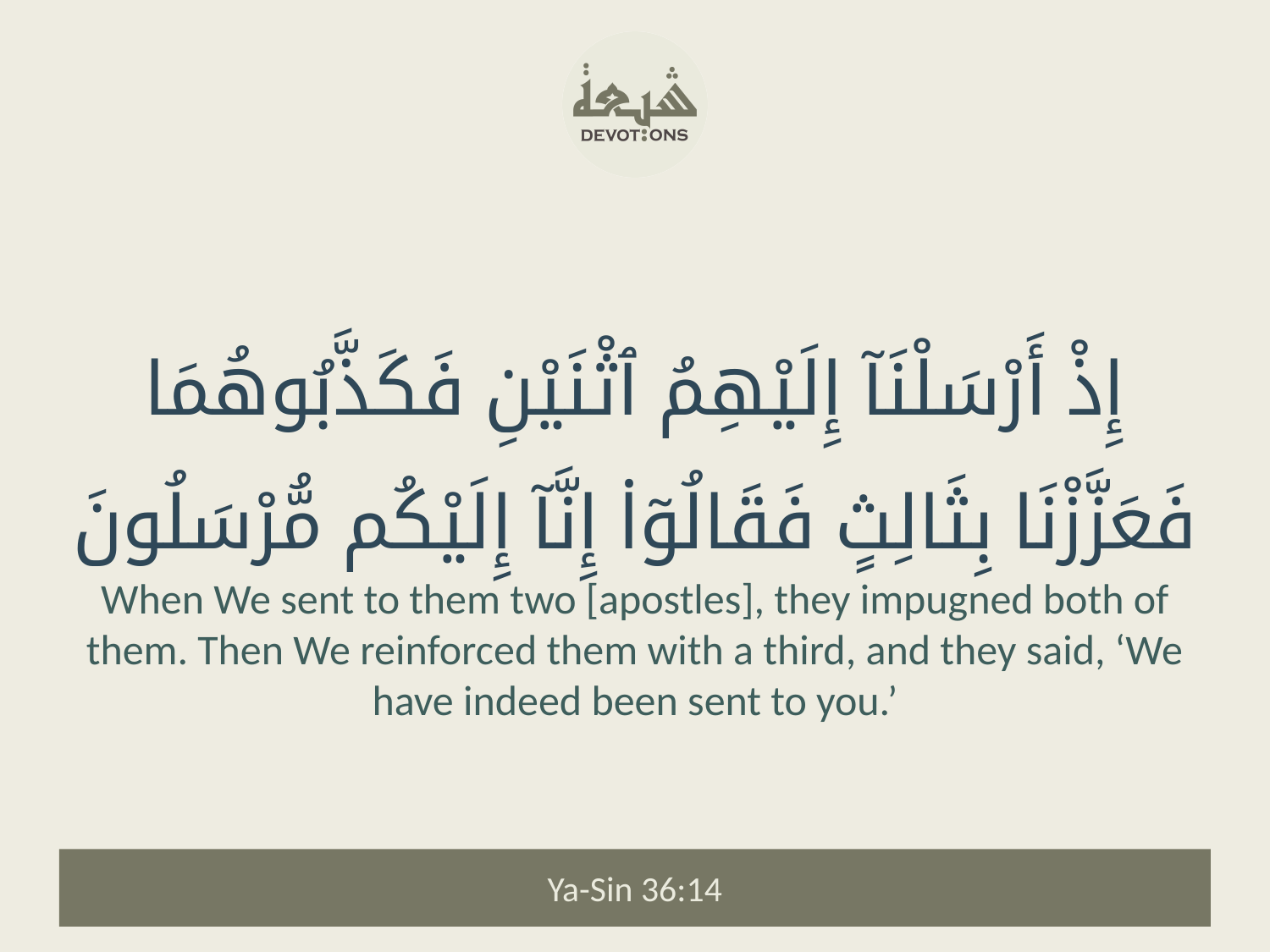

إِذْ أَرْسَلْنَآ إِلَيْهِمُ ٱثْنَيْنِ فَكَذَّبُوهُمَا فَعَزَّزْنَا بِثَالِثٍ فَقَالُوٓا۟ إِنَّآ إِلَيْكُم مُّرْسَلُونَ
When We sent to them two [apostles], they impugned both of them. Then We reinforced them with a third, and they said, ‘We have indeed been sent to you.’
Ya-Sin 36:14